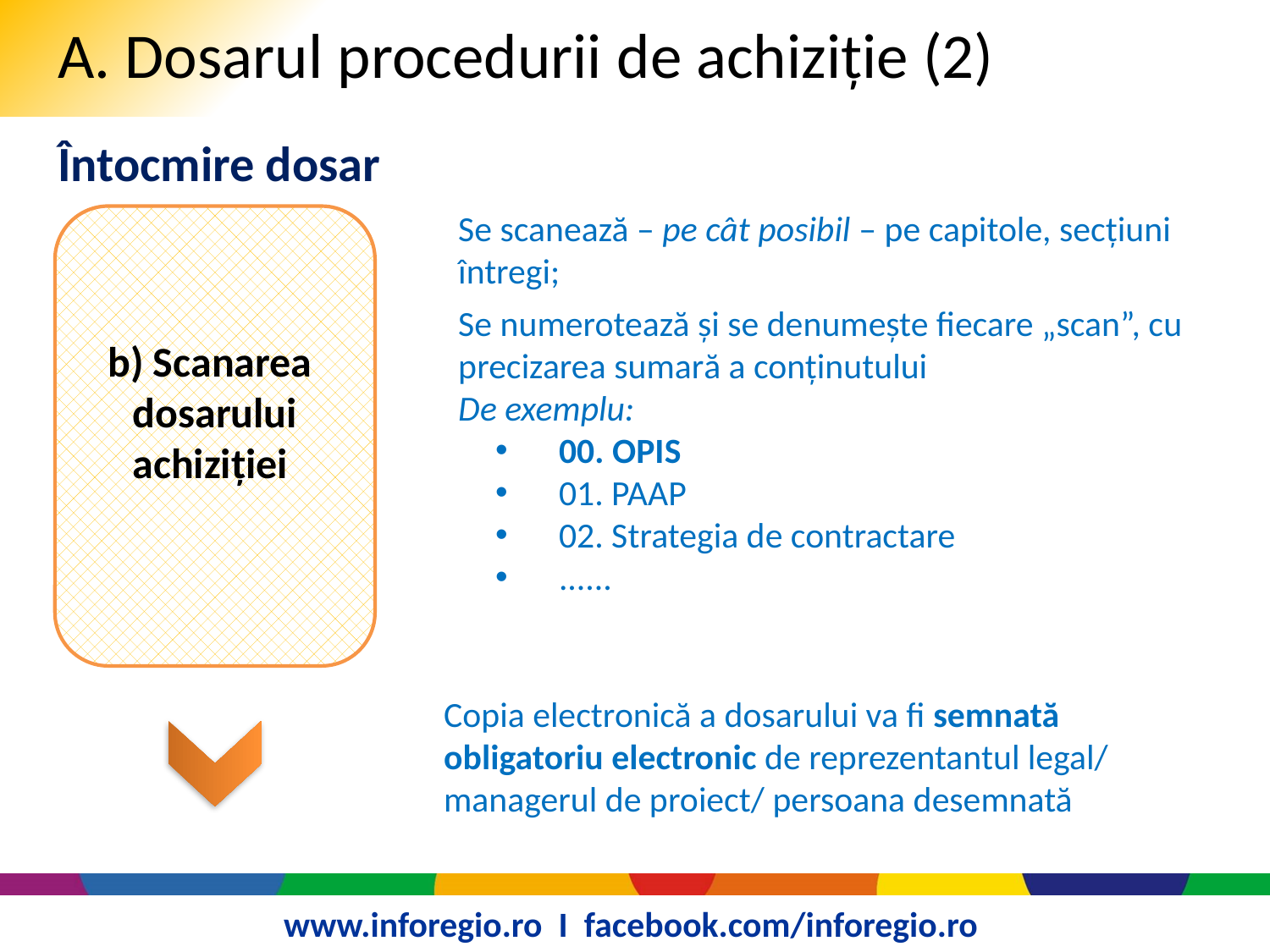

# A. Dosarul procedurii de achiziție (2)
Întocmire dosar

Se scanează – pe cât posibil – pe capitole, secțiuni întregi;
Se numerotează și se denumește fiecare „scan”, cu precizarea sumară a conținutului
De exemplu:
00. OPIS
01. PAAP
02. Strategia de contractare
......
b) Scanarea
dosarului achiziției

Copia electronică a dosarului va fi semnată obligatoriu electronic de reprezentantul legal/ managerul de proiect/ persoana desemnată